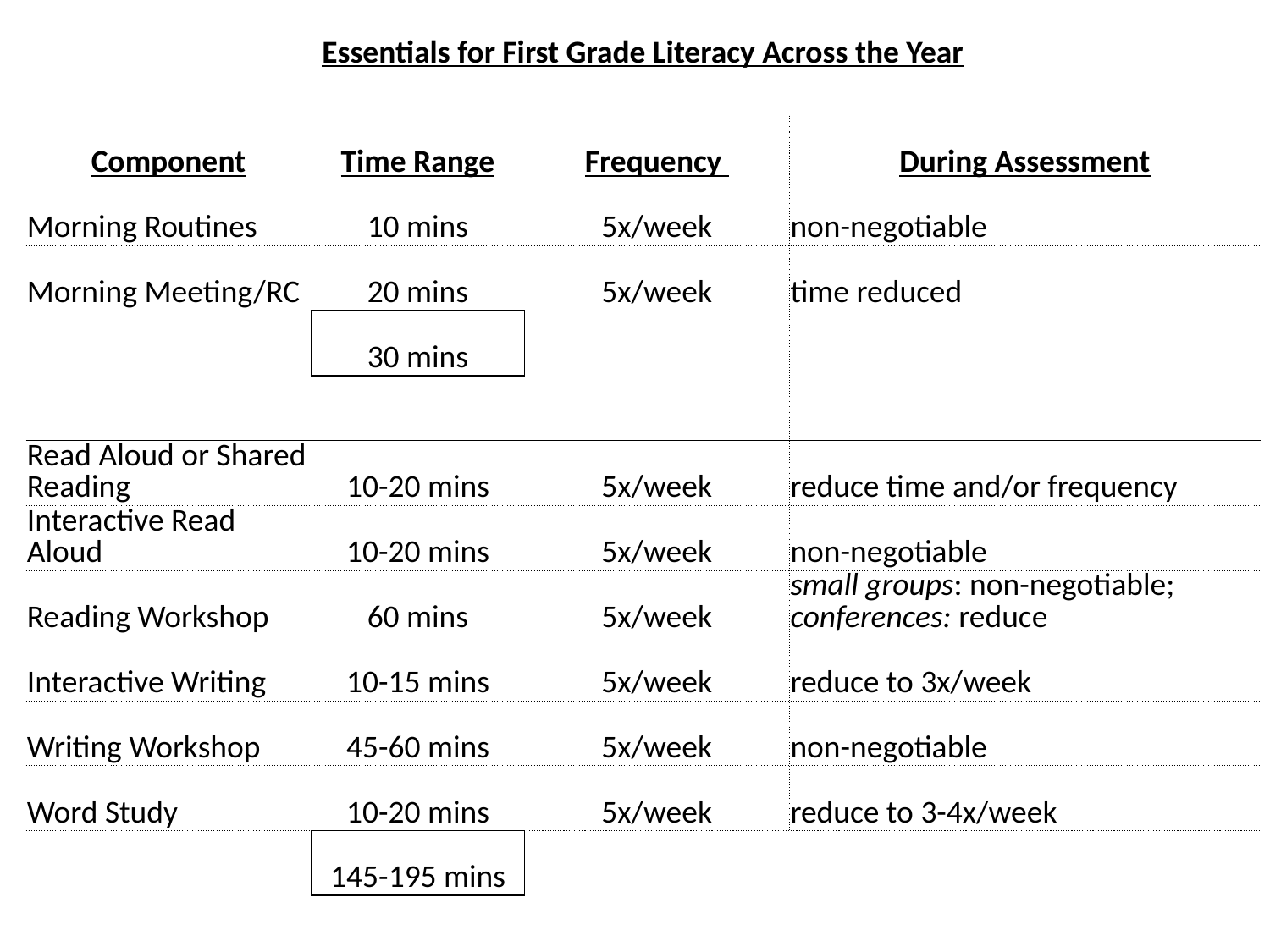

| Essentials for First Grade Literacy Across the Year |  |  |  |
| --- | --- | --- | --- |
|  |  |  |  |
| Component | Time Range | Frequency | During Assessment |
| Morning Routines | 10 mins | 5x/week | non-negotiable |
| Morning Meeting/RC | 20 mins | 5x/week | time reduced |
|  | 30 mins |  |  |
|  |  |  |  |
| Read Aloud or Shared Reading | 10-20 mins | 5x/week | reduce time and/or frequency |
| Interactive Read Aloud | 10-20 mins | 5x/week | non-negotiable |
| Reading Workshop | 60 mins | 5x/week | small groups: non-negotiable; conferences: reduce |
| Interactive Writing | 10-15 mins | 5x/week | reduce to 3x/week |
| Writing Workshop | 45-60 mins | 5x/week | non-negotiable |
| Word Study | 10-20 mins | 5x/week | reduce to 3-4x/week |
|  | 145-195 mins |  |  |